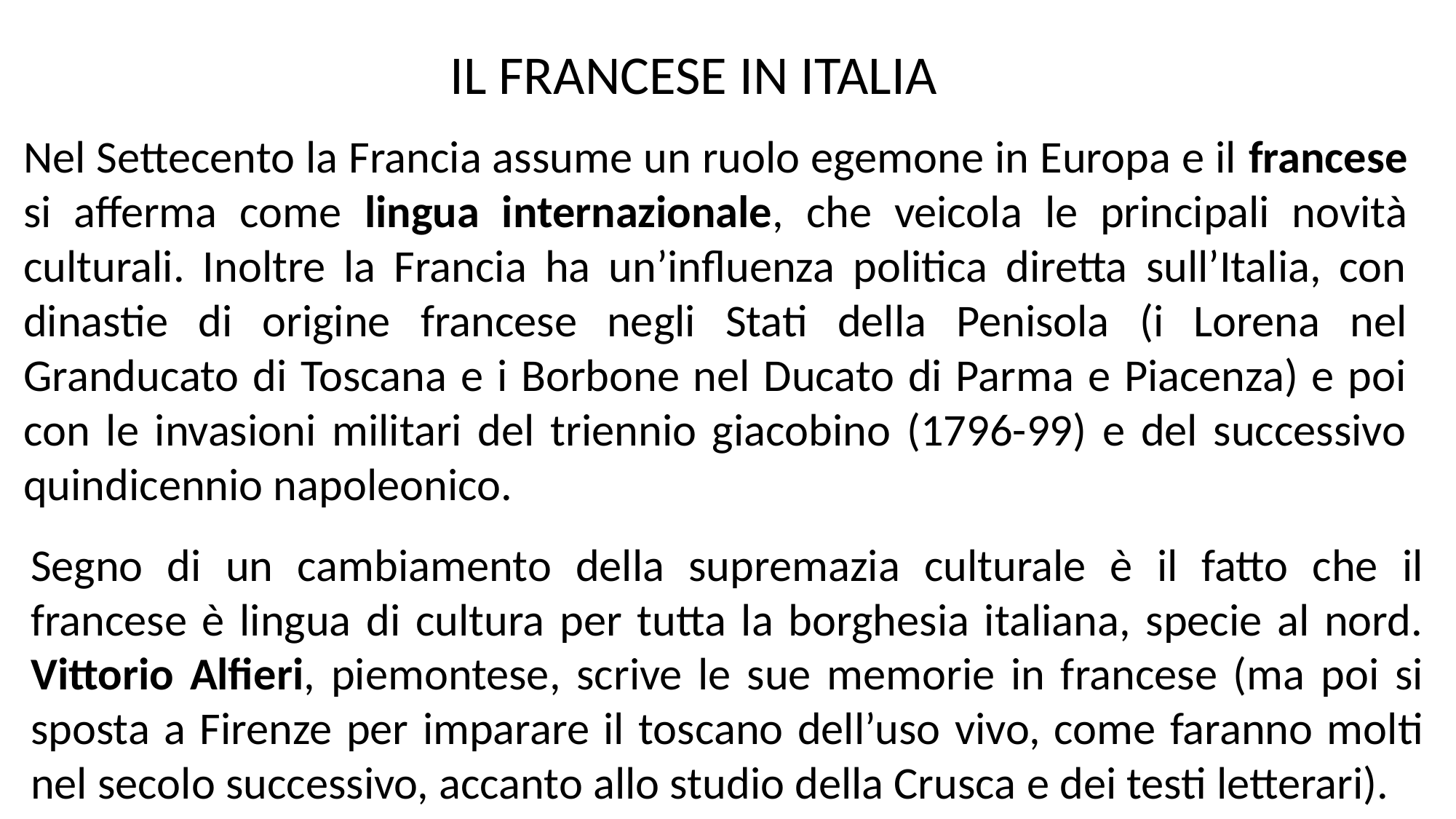

IL FRANCESE IN ITALIA
Nel Settecento la Francia assume un ruolo egemone in Europa e il francese si afferma come lingua internazionale, che veicola le principali novità culturali. Inoltre la Francia ha un’influenza politica diretta sull’Italia, con dinastie di origine francese negli Stati della Penisola (i Lorena nel Granducato di Toscana e i Borbone nel Ducato di Parma e Piacenza) e poi con le invasioni militari del triennio giacobino (1796-99) e del successivo quindicennio napoleonico.
Segno di un cambiamento della supremazia culturale è il fatto che il francese è lingua di cultura per tutta la borghesia italiana, specie al nord. Vittorio Alfieri, piemontese, scrive le sue memorie in francese (ma poi si sposta a Firenze per imparare il toscano dell’uso vivo, come faranno molti nel secolo successivo, accanto allo studio della Crusca e dei testi letterari).